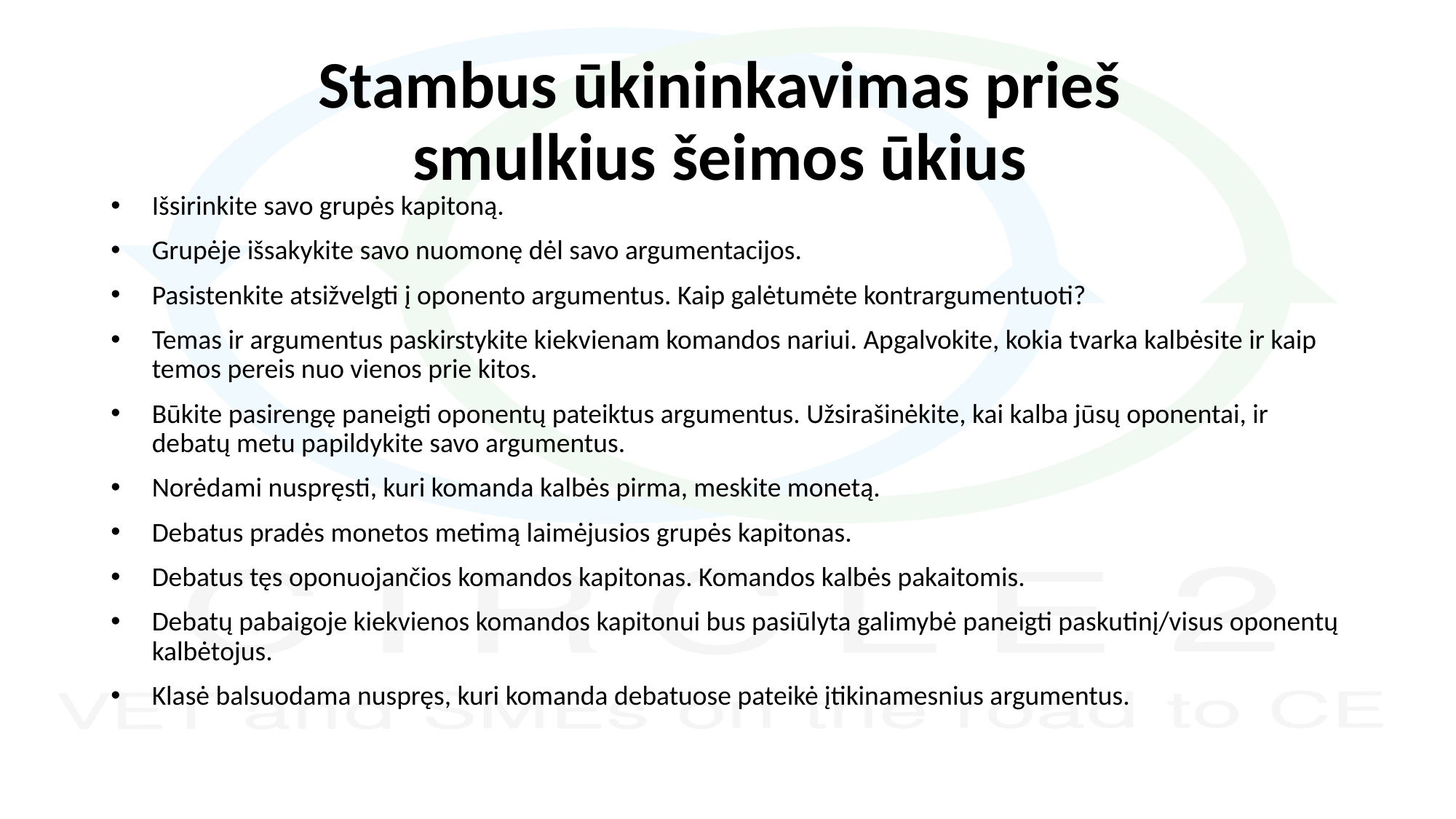

# Stambus ūkininkavimas prieš smulkius šeimos ūkius
Išsirinkite savo grupės kapitoną.
Grupėje išsakykite savo nuomonę dėl savo argumentacijos.
Pasistenkite atsižvelgti į oponento argumentus. Kaip galėtumėte kontrargumentuoti?
Temas ir argumentus paskirstykite kiekvienam komandos nariui. Apgalvokite, kokia tvarka kalbėsite ir kaip temos pereis nuo vienos prie kitos.
Būkite pasirengę paneigti oponentų pateiktus argumentus. Užsirašinėkite, kai kalba jūsų oponentai, ir debatų metu papildykite savo argumentus.
Norėdami nuspręsti, kuri komanda kalbės pirma, meskite monetą.
Debatus pradės monetos metimą laimėjusios grupės kapitonas.
Debatus tęs oponuojančios komandos kapitonas. Komandos kalbės pakaitomis.
Debatų pabaigoje kiekvienos komandos kapitonui bus pasiūlyta galimybė paneigti paskutinį/visus oponentų kalbėtojus.
Klasė balsuodama nuspręs, kuri komanda debatuose pateikė įtikinamesnius argumentus.